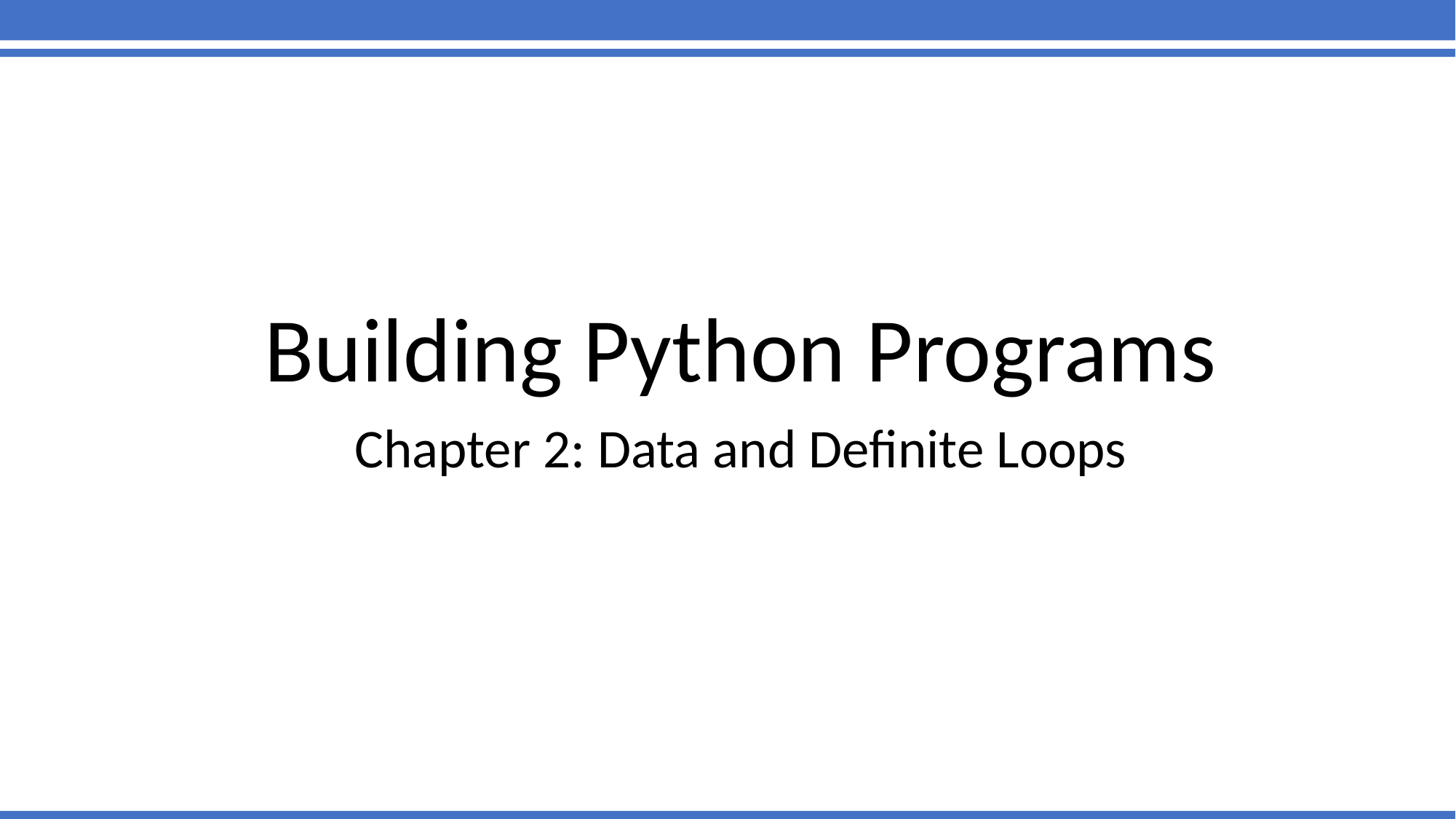

# Building Python Programs
Chapter 2: Data and Definite Loops